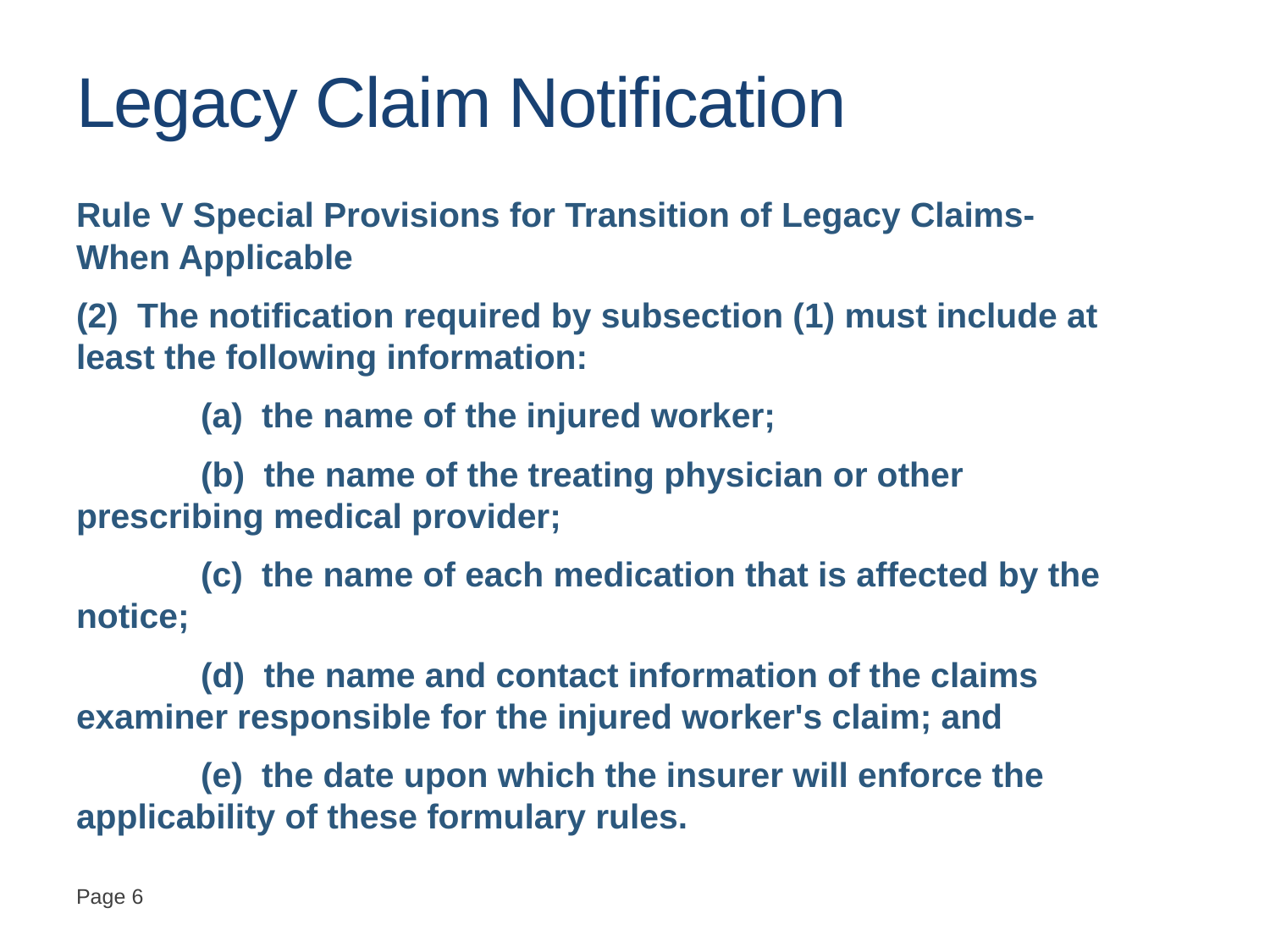

# Legacy Claim Notification
Rule V Special Provisions for Transition of Legacy Claims-When Applicable
(2)  The notification required by subsection (1) must include at least the following information:
	(a)  the name of the injured worker;
	(b)  the name of the treating physician or other prescribing medical provider;
	(c)  the name of each medication that is affected by the notice;
	(d)  the name and contact information of the claims examiner responsible for the injured worker's claim; and
	(e)  the date upon which the insurer will enforce the applicability of these formulary rules.

Page 6